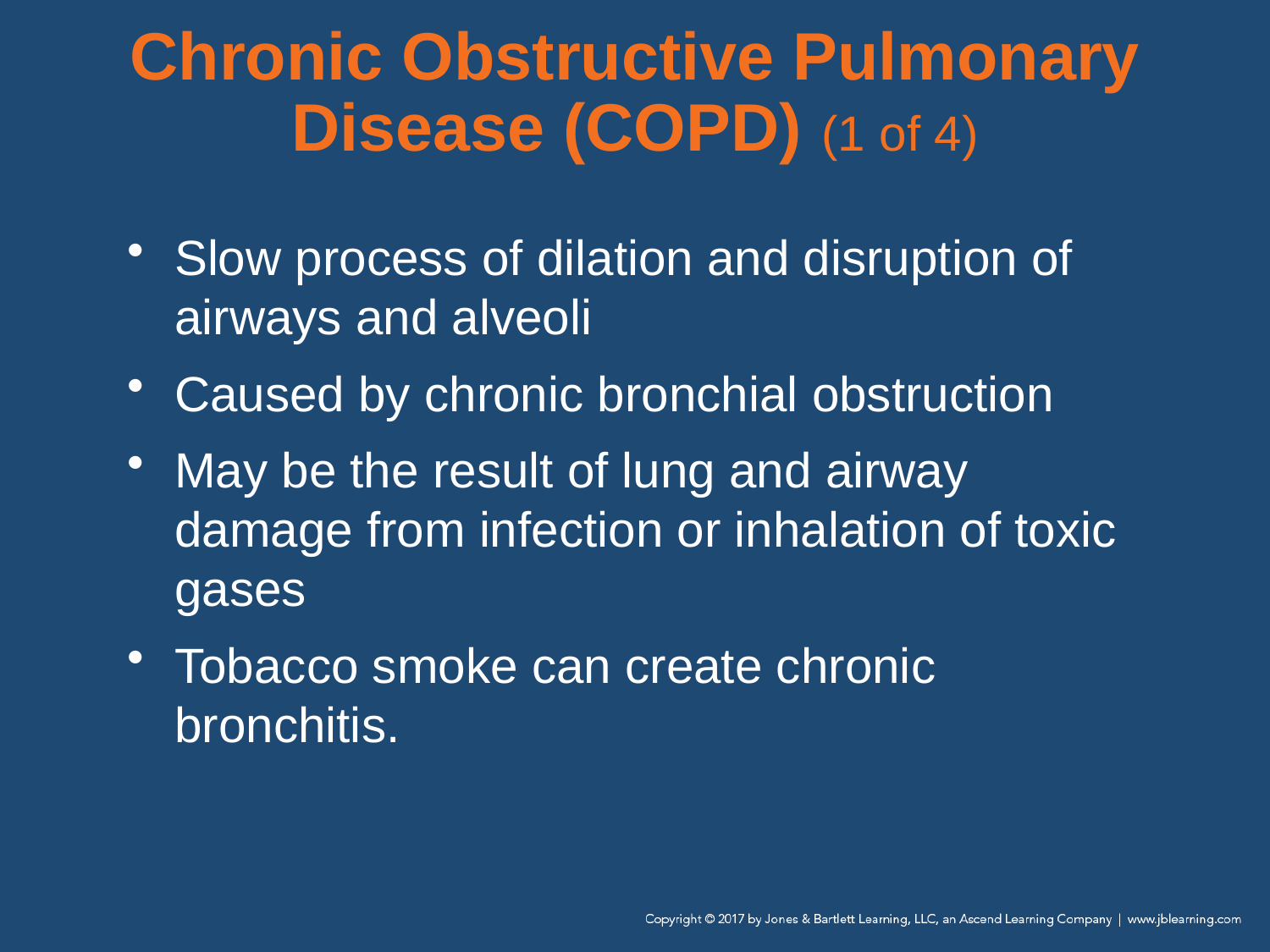

# Chronic Obstructive Pulmonary Disease (COPD) (1 of 4)
Slow process of dilation and disruption of airways and alveoli
Caused by chronic bronchial obstruction
May be the result of lung and airway damage from infection or inhalation of toxic gases
Tobacco smoke can create chronic bronchitis.